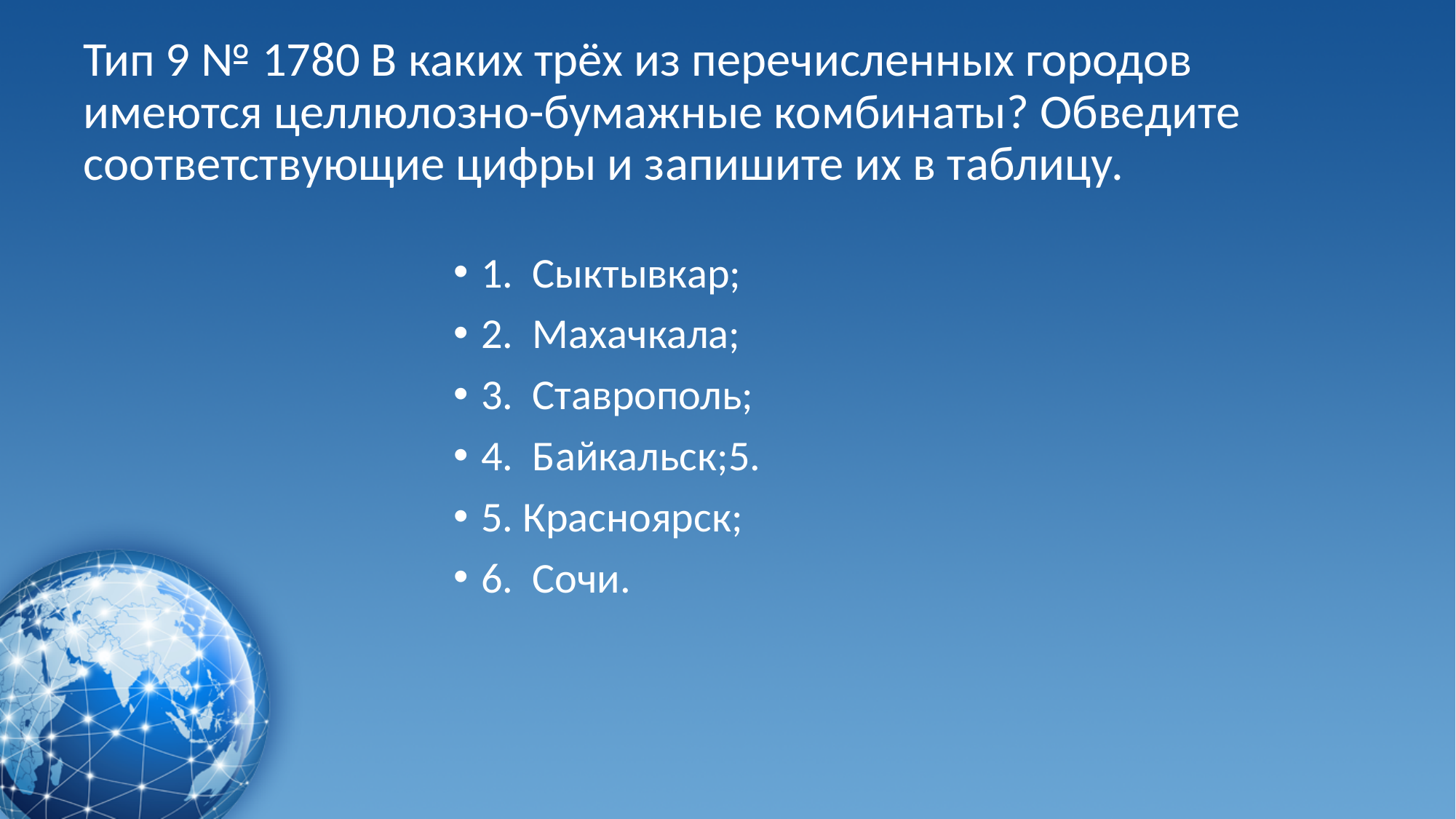

# Тип 9 № 1780 В каких трёх из перечисленных городов имеются целлюлозно-бумажные комбинаты? Обведите соответствующие цифры и запишите их в таблицу.
1.  Сыктывкар;
2.  Махачкала;
3.  Ставрополь;
4.  Байкальск;5.
5. Красноярск;
6.  Сочи.